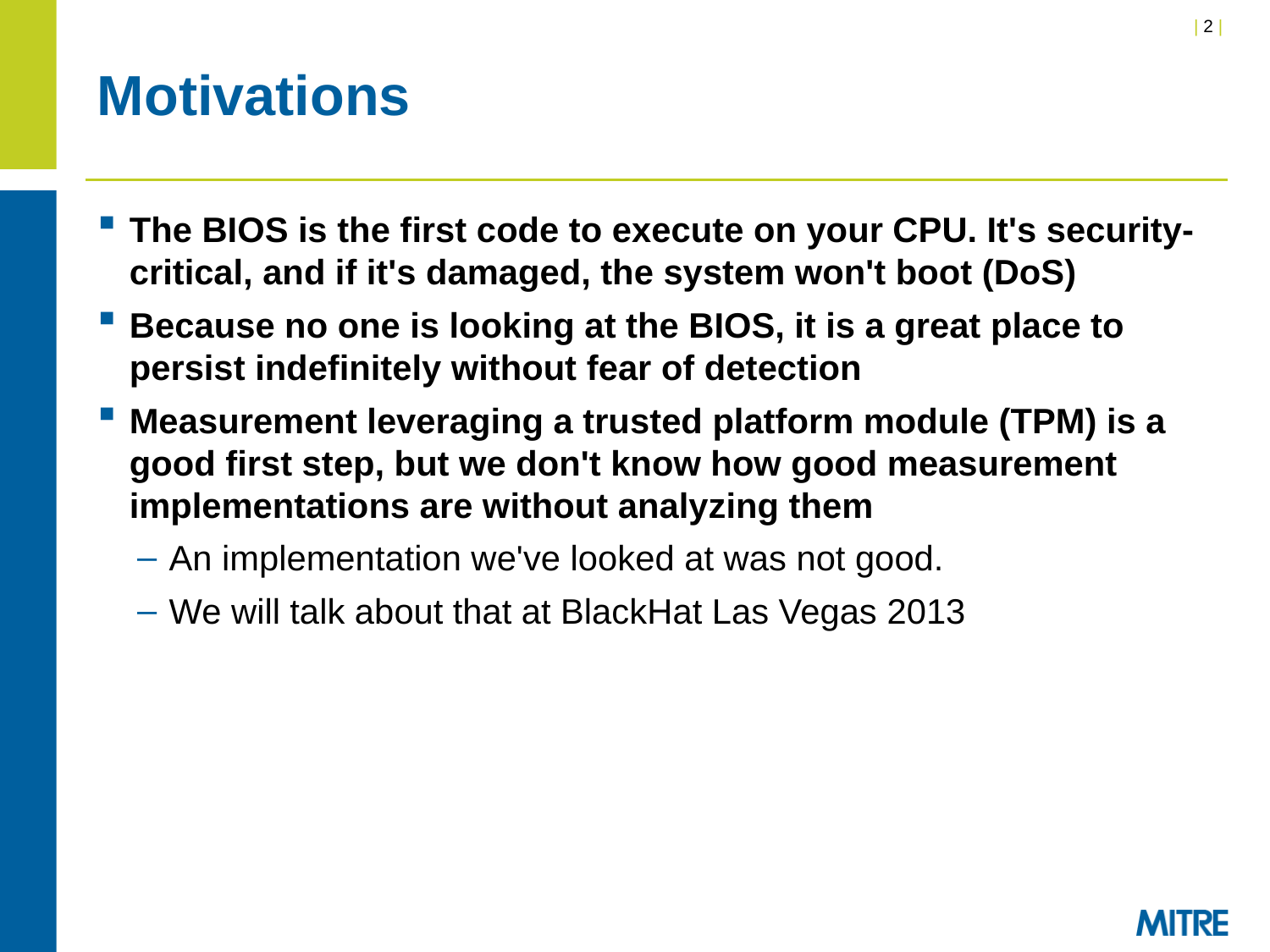

# Motivations
The BIOS is the first code to execute on your CPU. It's security-critical, and if it's damaged, the system won't boot (DoS)
Because no one is looking at the BIOS, it is a great place to persist indefinitely without fear of detection
Measurement leveraging a trusted platform module (TPM) is a good first step, but we don't know how good measurement implementations are without analyzing them
An implementation we've looked at was not good.
We will talk about that at BlackHat Las Vegas 2013